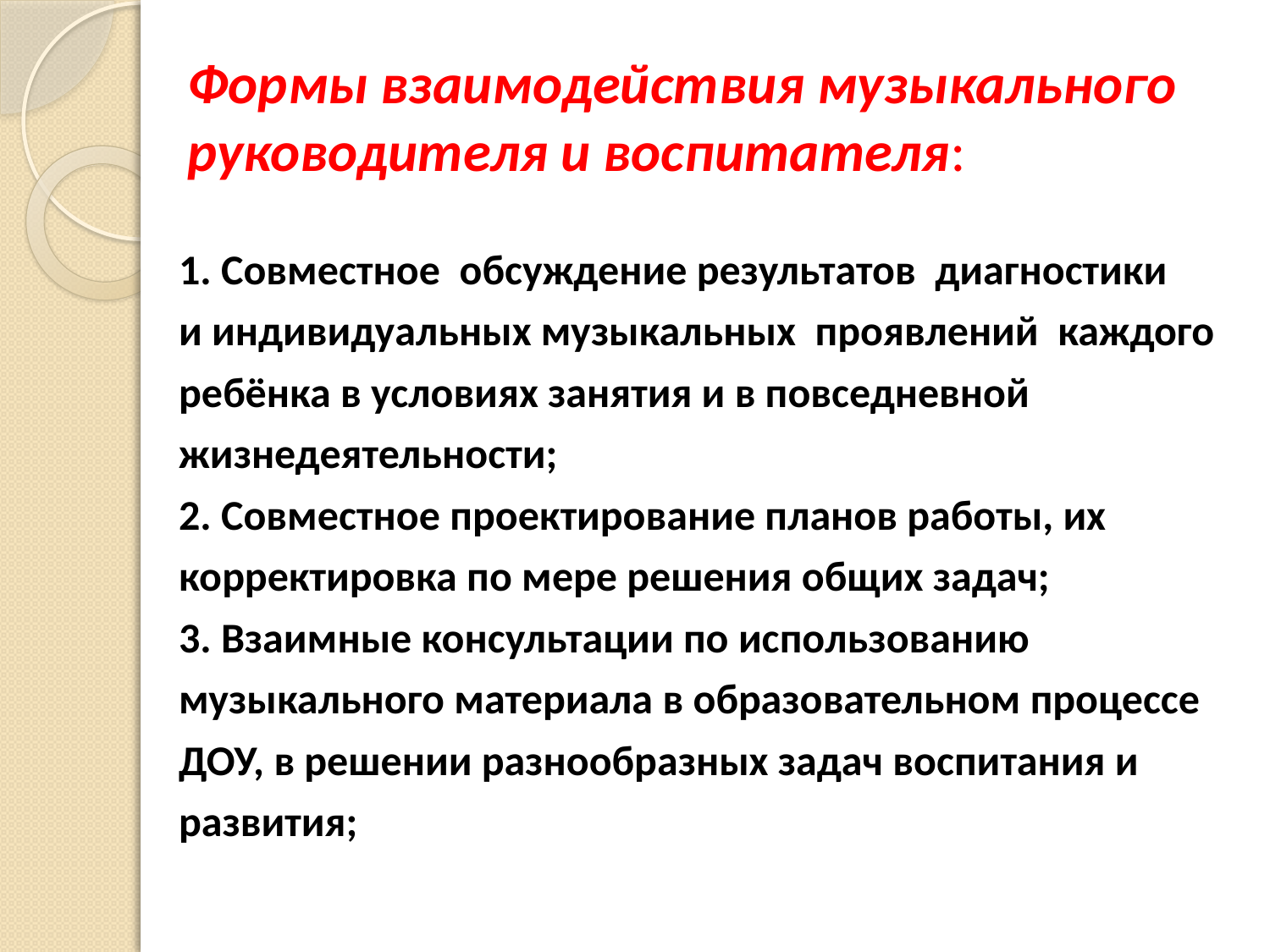

# Формы взаимодействия музыкального руководителя и воспитателя:
1. Совместное  обсуждение результатов  диагностики
и индивидуальных музыкальных  проявлений  каждого
ребёнка в условиях занятия и в повседневной
жизнедеятельности;
2. Совместное проектирование планов работы, их
корректировка по мере решения общих задач;
3. Взаимные консультации по использованию
музыкального материала в образовательном процессе
ДОУ, в решении разнообразных задач воспитания и
развития;